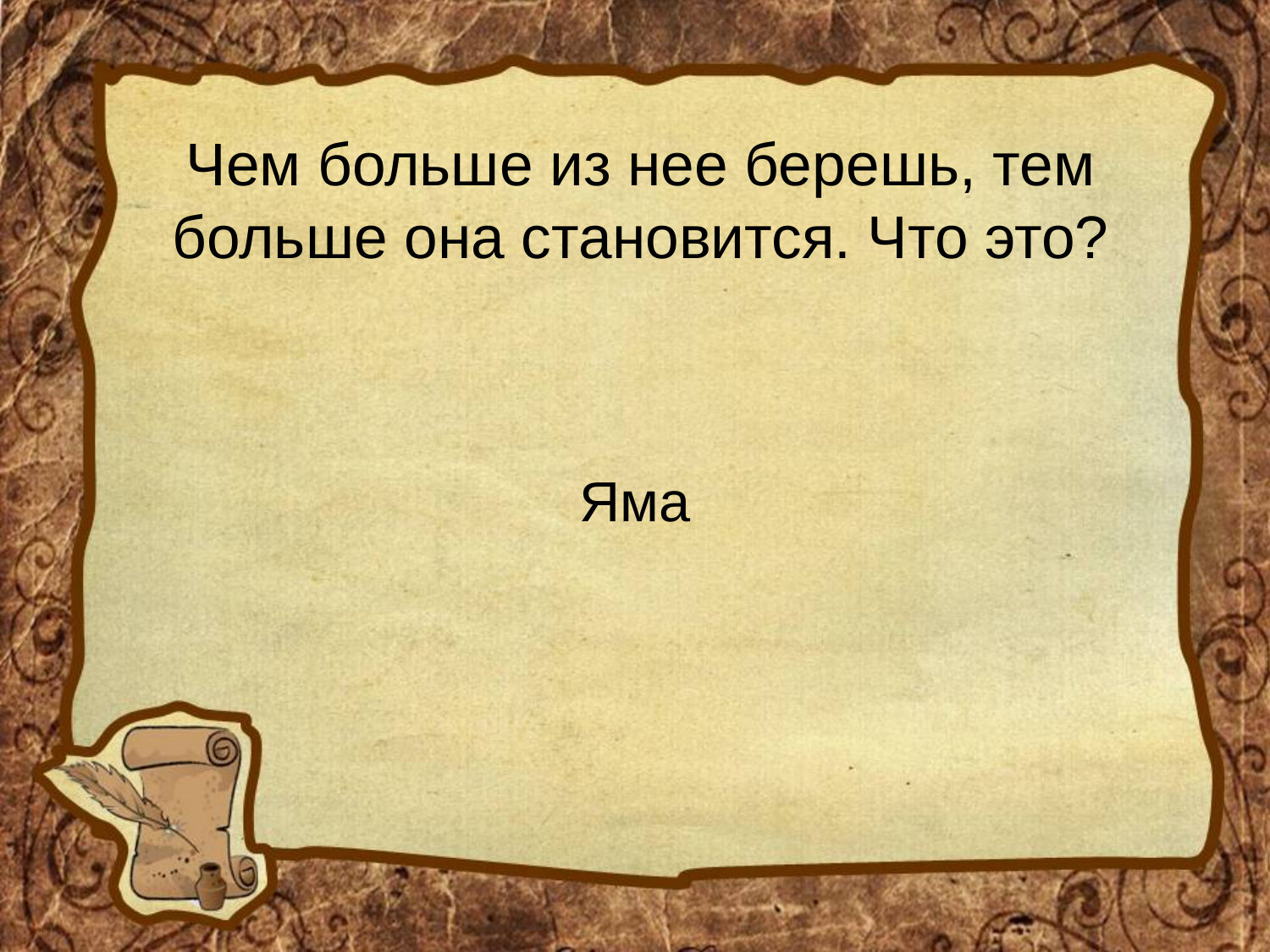

# Чем больше из нее берешь, тем больше она становится. Что это?

Яма